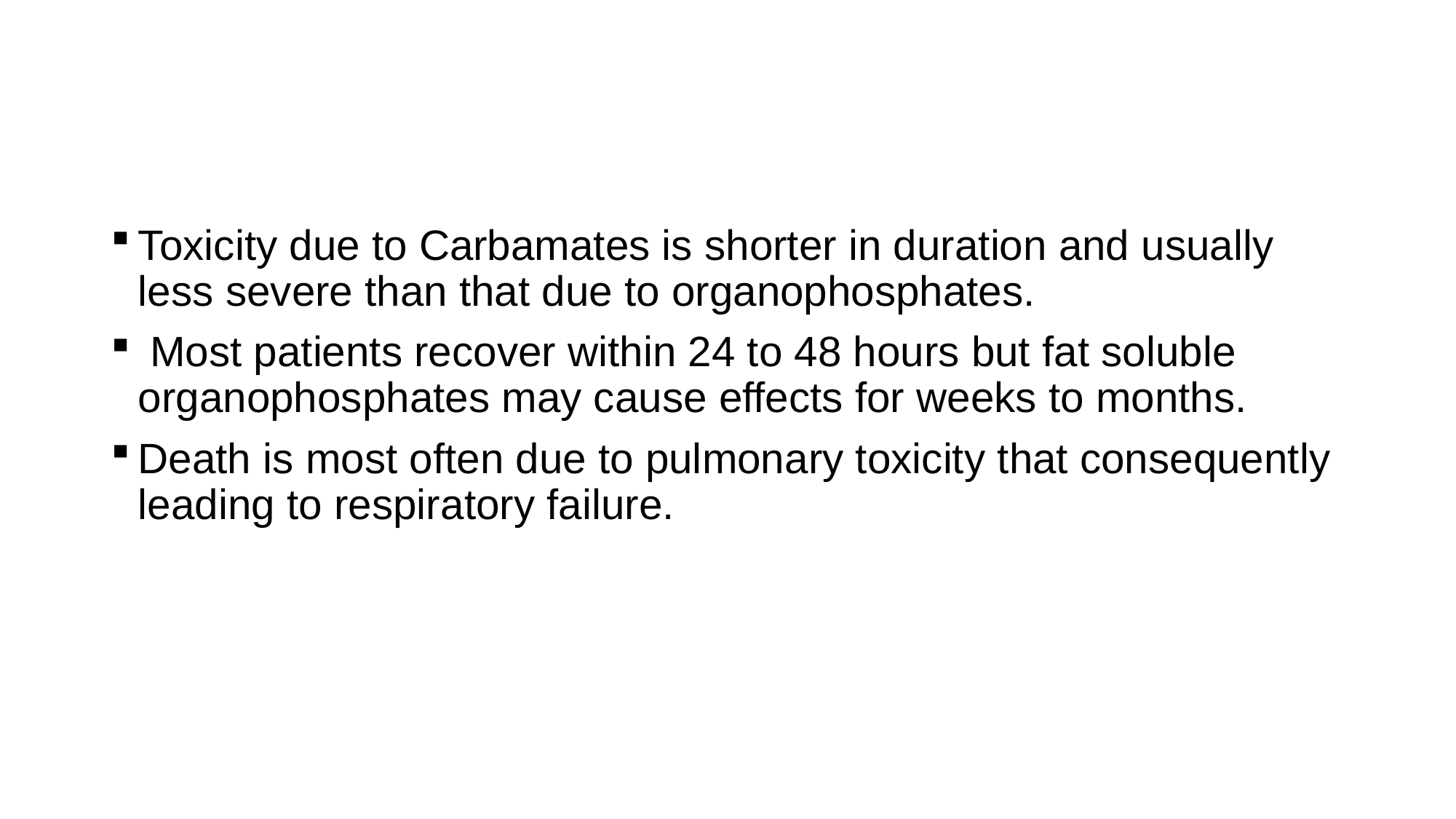

#
Toxicity due to Carbamates is shorter in duration and usually less severe than that due to organophosphates.
 Most patients recover within 24 to 48 hours but fat soluble organophosphates may cause effects for weeks to months.
Death is most often due to pulmonary toxicity that consequently leading to respiratory failure.